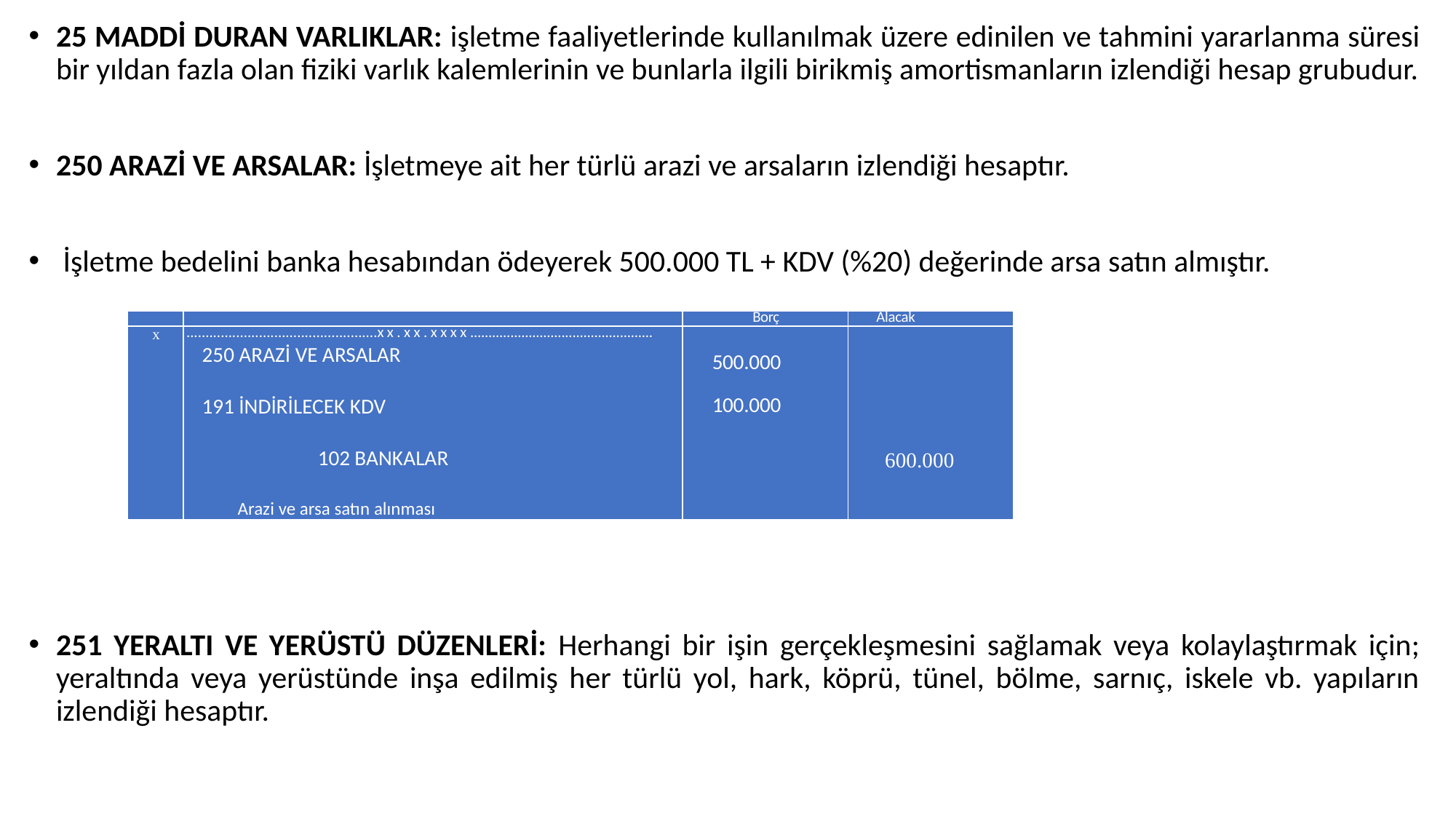

25 MADDİ DURAN VARLIKLAR: işletme faaliyetlerinde kullanılmak üzere edinilen ve tahmini yararlanma süresi bir yıldan fazla olan fiziki varlık kalemlerinin ve bunlarla ilgili birikmiş amortismanların izlendiği hesap grubudur.

250 ARAZİ VE ARSALAR: İşletmeye ait her türlü arazi ve arsaların izlendiği hesaptır.

 İşletme bedelini banka hesabından ödeyerek 500.000 TL + KDV (%20) değerinde arsa satın almıştır.

251 YERALTI VE YERÜSTÜ DÜZENLERİ: Herhangi bir işin gerçekleşmesini sağlamak veya kolaylaştırmak için; yeraltında veya yerüstünde inşa edilmiş her türlü yol, hark, köprü, tünel, bölme, sarnıç, iskele vb. yapıların izlendiği hesaptır.

|  |  | Borç | Alacak |
| --- | --- | --- | --- |
| x | ..................................................xx.xx.xxxx.................................................. 250 ARAZİ VE ARSALAR 191 İNDİRİLECEK KDV     102 BANKALAR Arazi ve arsa satın alınması | 500.000 100.000 | 600.000 |